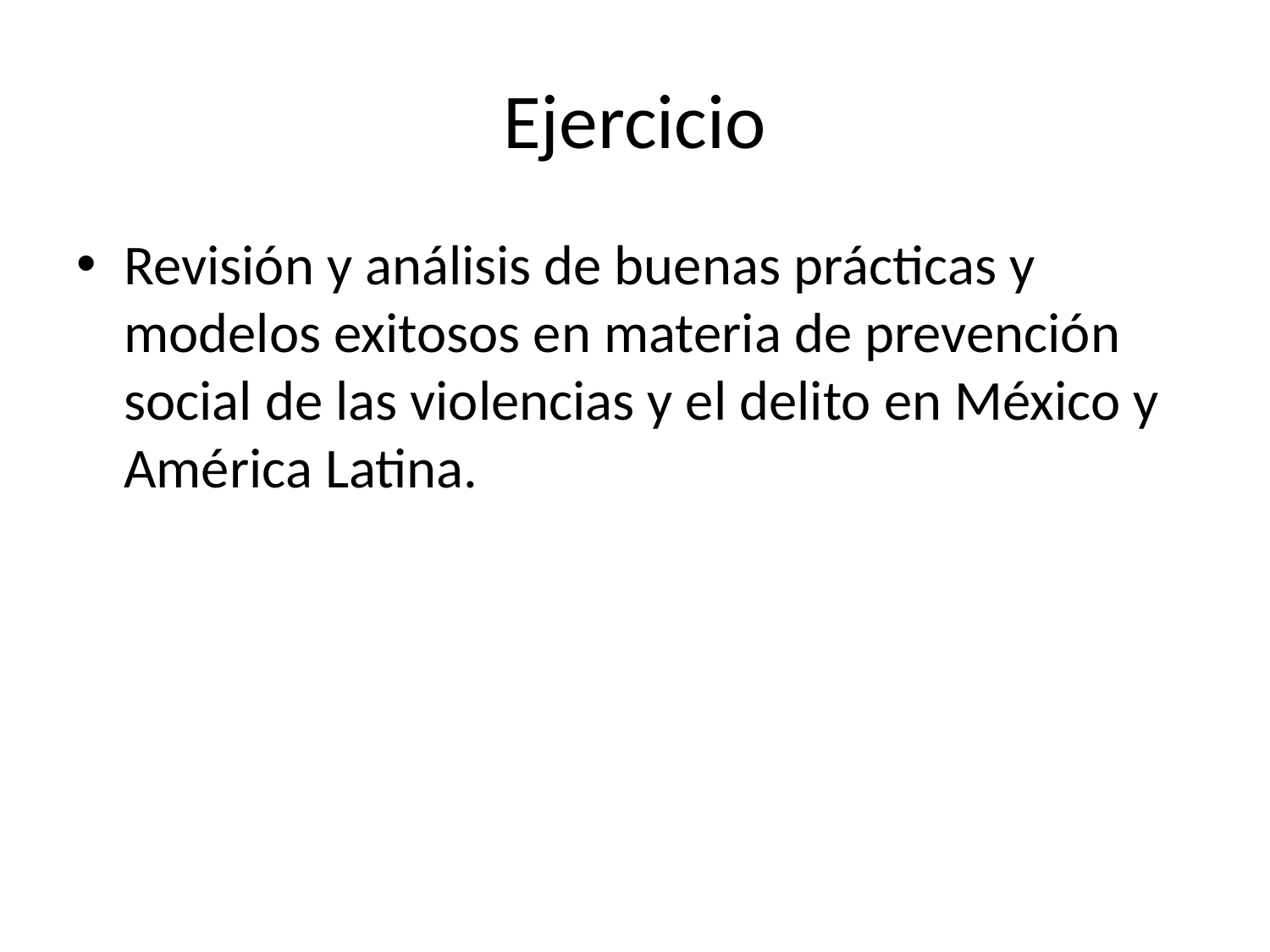

# Ejercicio
Revisión y análisis de buenas prácticas y modelos exitosos en materia de prevención social de las violencias y el delito en México y América Latina.